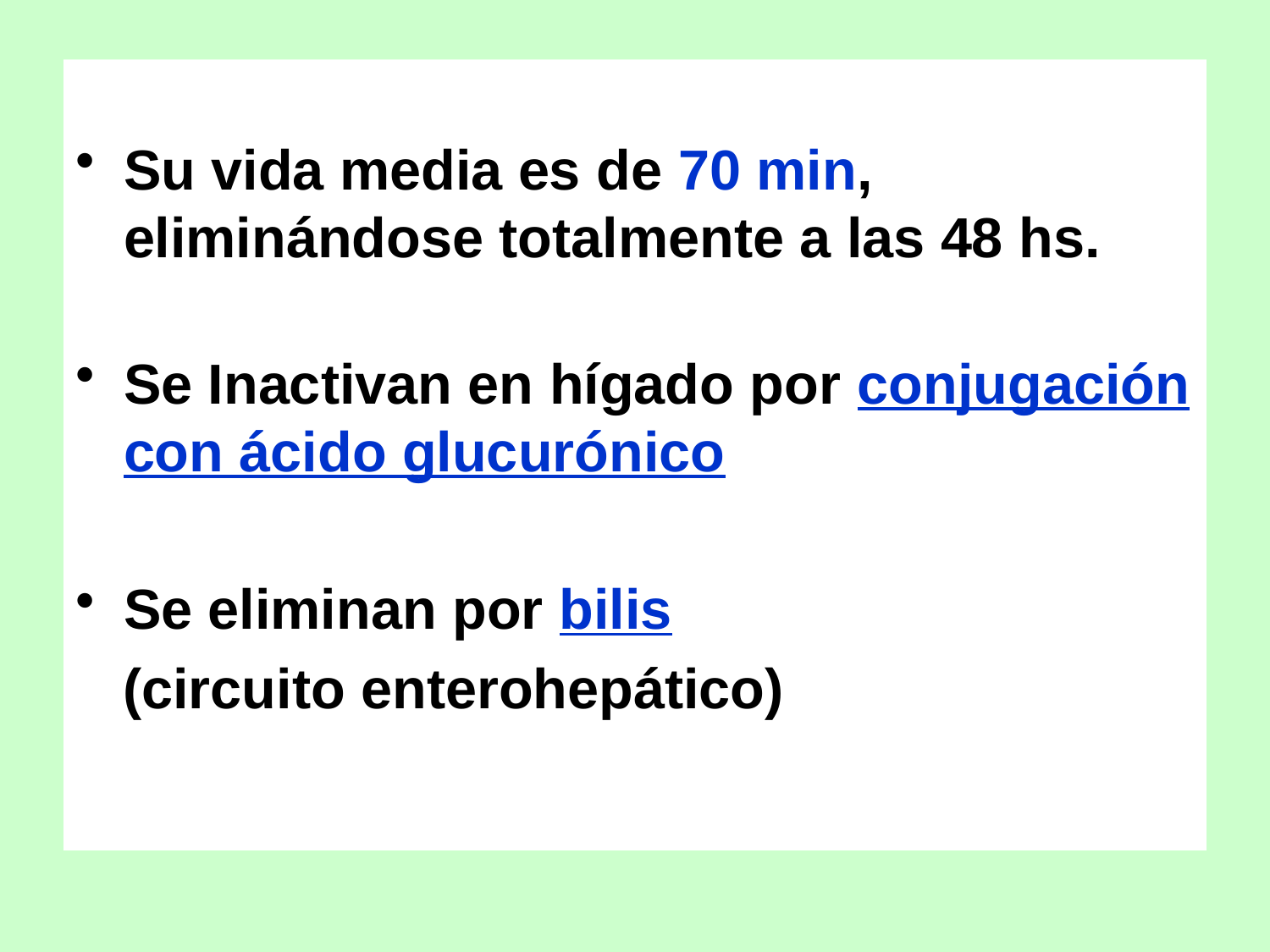

Su vida media es de 70 min, eliminándose totalmente a las 48 hs.

Se Inactivan en hígado por conjugación con ácido glucurónico

Se eliminan por bilis
   (circuito enterohepático)